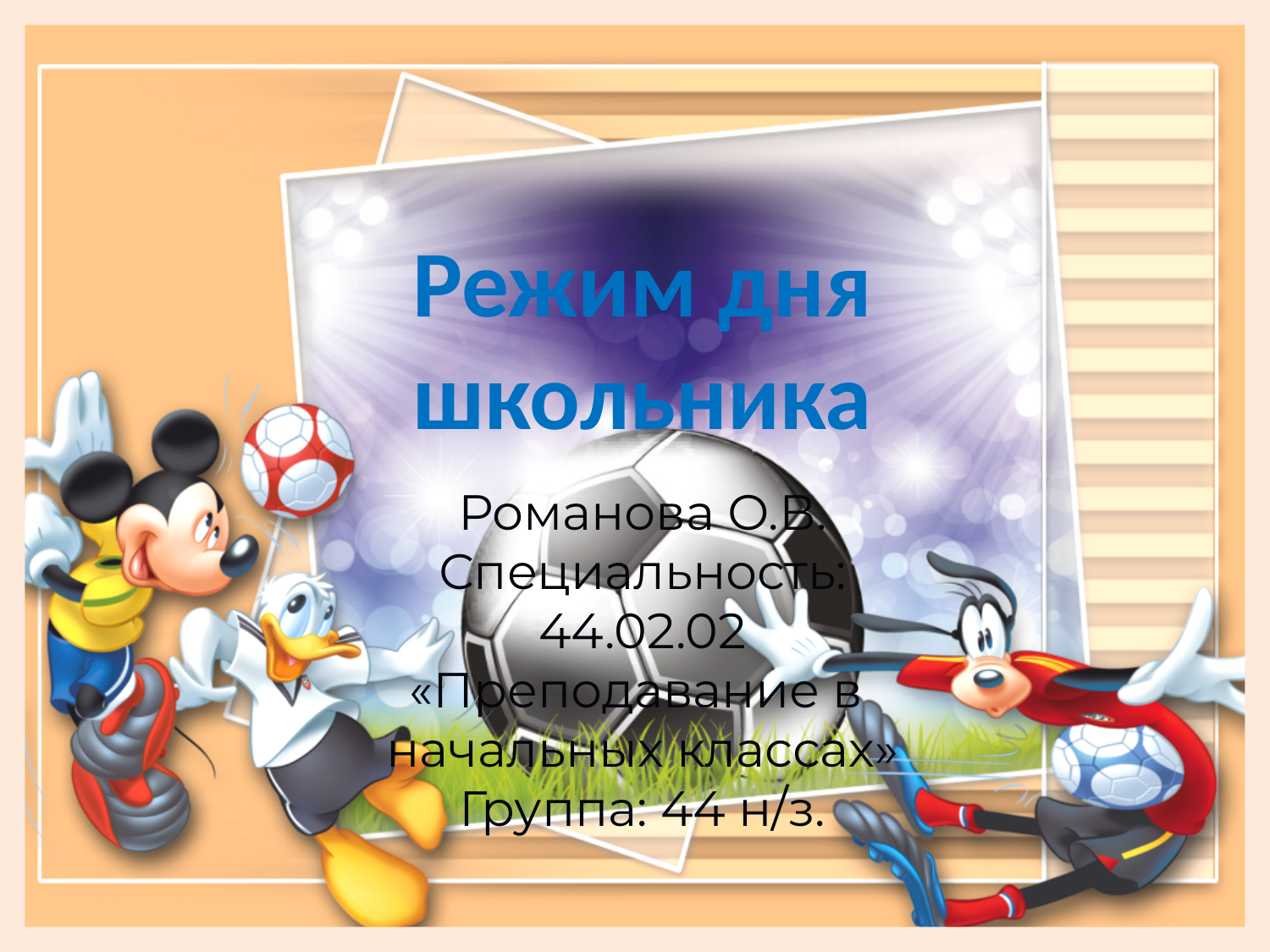

Режим дня школьника
Романова О.В.
Специальность: 44.02.02
«Преподавание в
начальных классах»
Группа: 44 н/з.